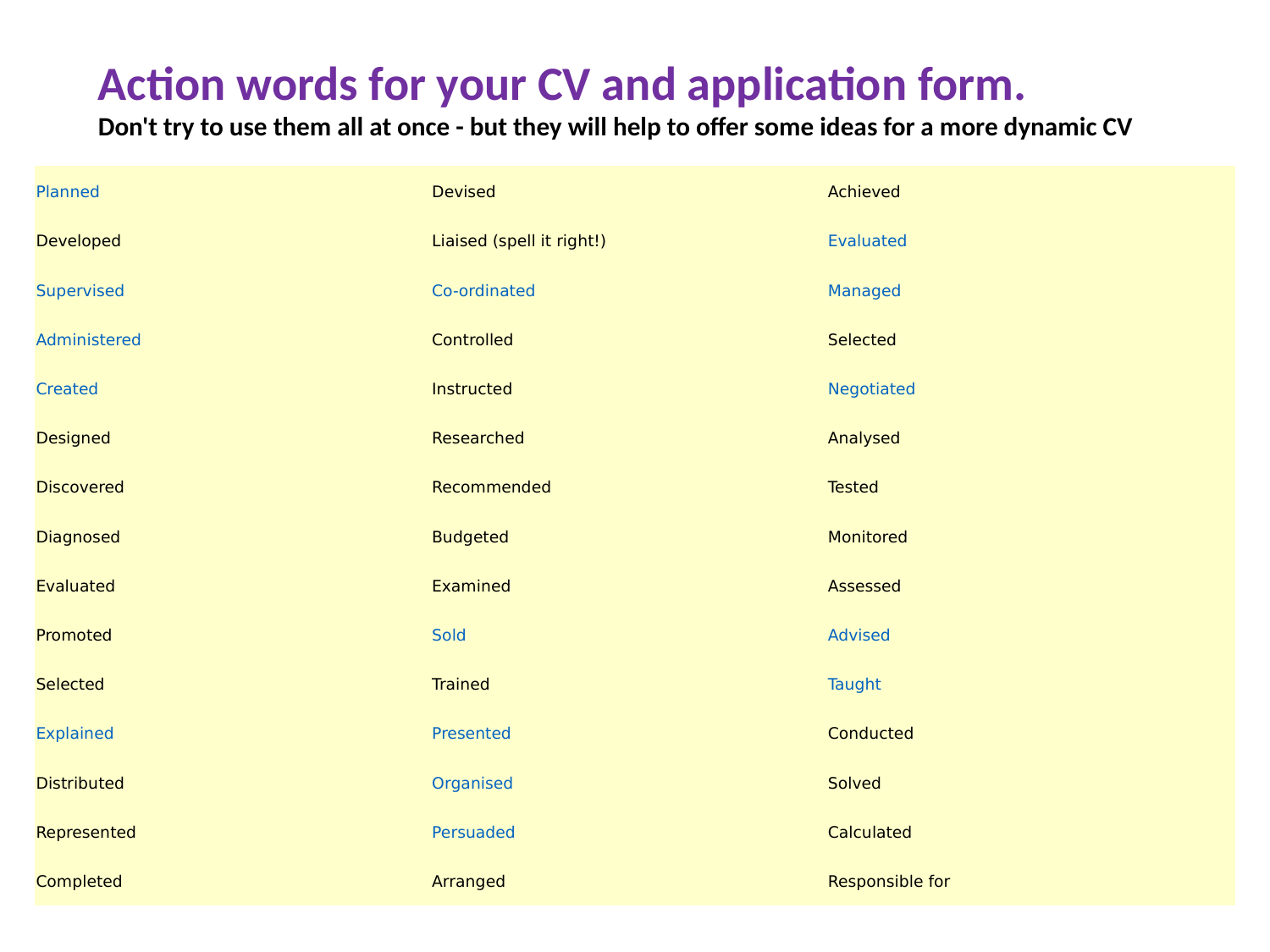

Action words for your CV and application form.
Don't try to use them all at once - but they will help to offer some ideas for a more dynamic CV

| Planned | Devised | Achieved |
| --- | --- | --- |
| Developed | Liaised (spell it right!) | Evaluated |
| Supervised | Co-ordinated | Managed |
| Administered | Controlled | Selected |
| Created | Instructed | Negotiated |
| Designed | Researched | Analysed |
| Discovered | Recommended | Tested |
| Diagnosed | Budgeted | Monitored |
| Evaluated | Examined | Assessed |
| Promoted | Sold | Advised |
| Selected | Trained | Taught |
| Explained | Presented | Conducted |
| Distributed | Organised | Solved |
| Represented | Persuaded | Calculated |
| Completed | Arranged | Responsible for |